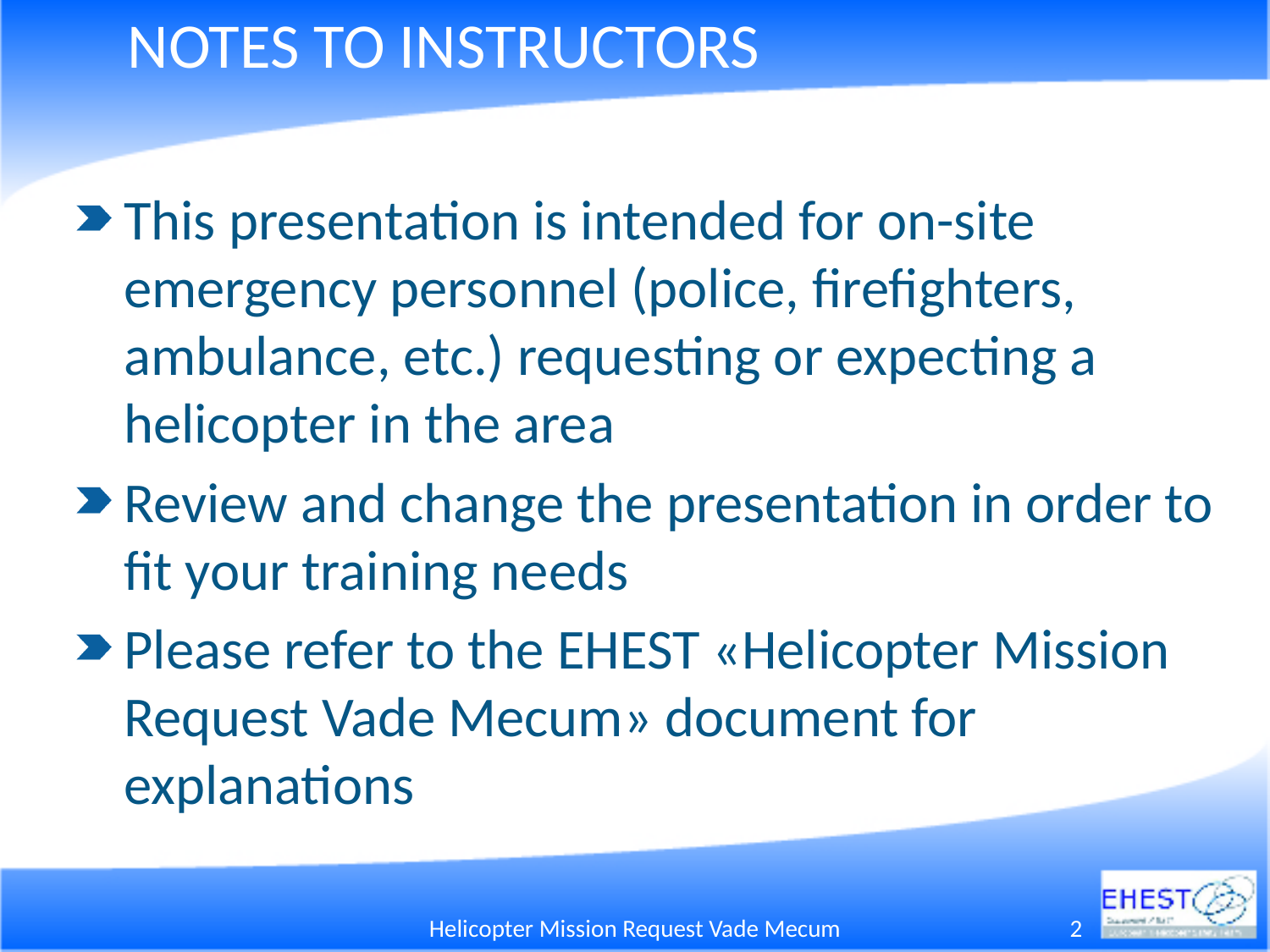

# NOTES TO INSTRUCTORS
This presentation is intended for on-site emergency personnel (police, firefighters, ambulance, etc.) requesting or expecting a helicopter in the area
Review and change the presentation in order to fit your training needs
Please refer to the EHEST «Helicopter Mission Request Vade Mecum» document for explanations
Helicopter Mission Request Vade Mecum
2